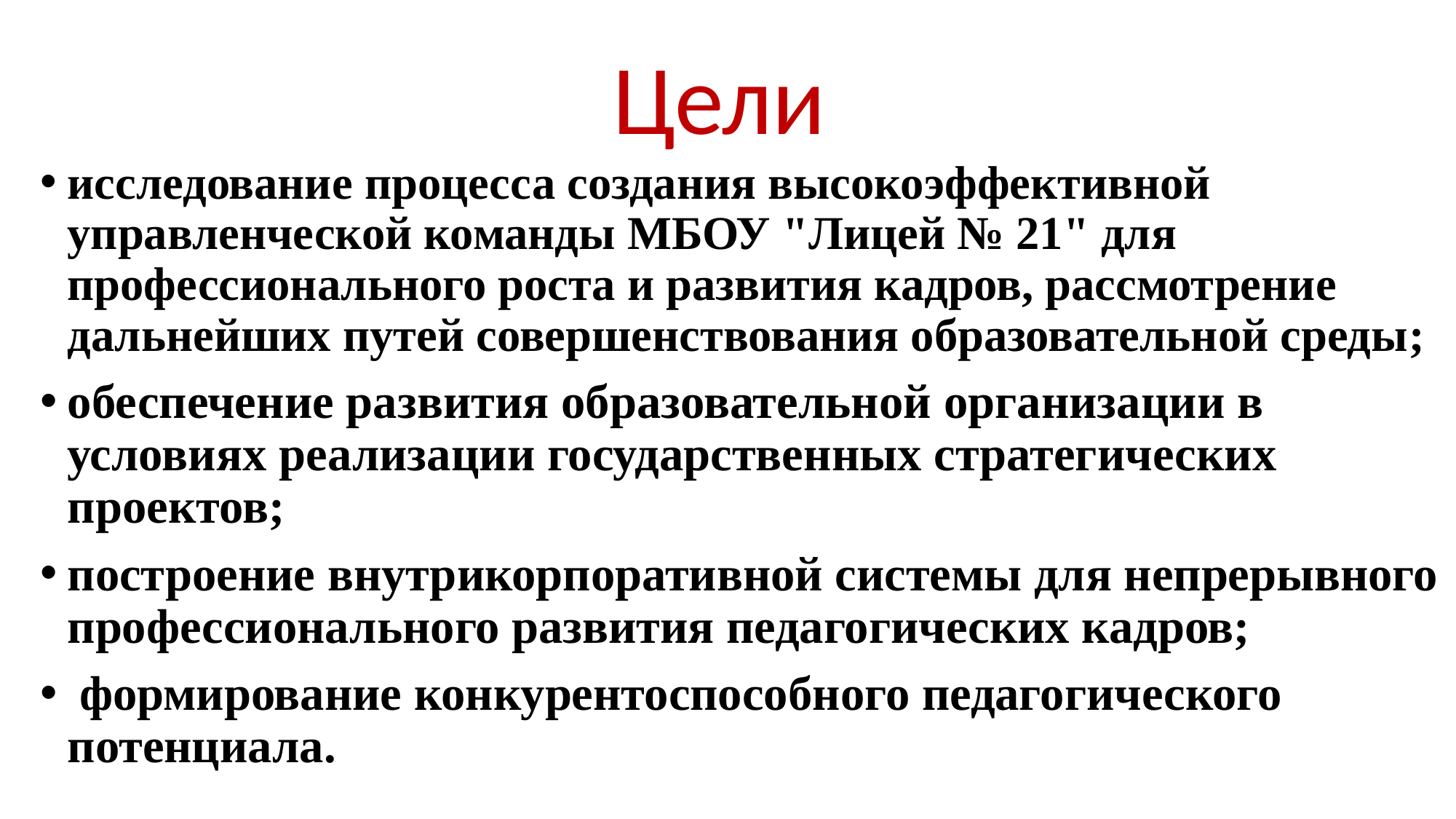

# Цели
исследование процесса создания высокоэффективной управленческой команды МБОУ "Лицей № 21" для профессионального роста и развития кадров, рассмотрение дальнейших путей совершенствования образовательной среды;
обеспечение развития образовательной организации в условиях реализации государственных стратегических проектов;
построение внутрикорпоративной системы для непрерывного профессионального развития педагогических кадров;
 формирование конкурентоспособного педагогического потенциала.